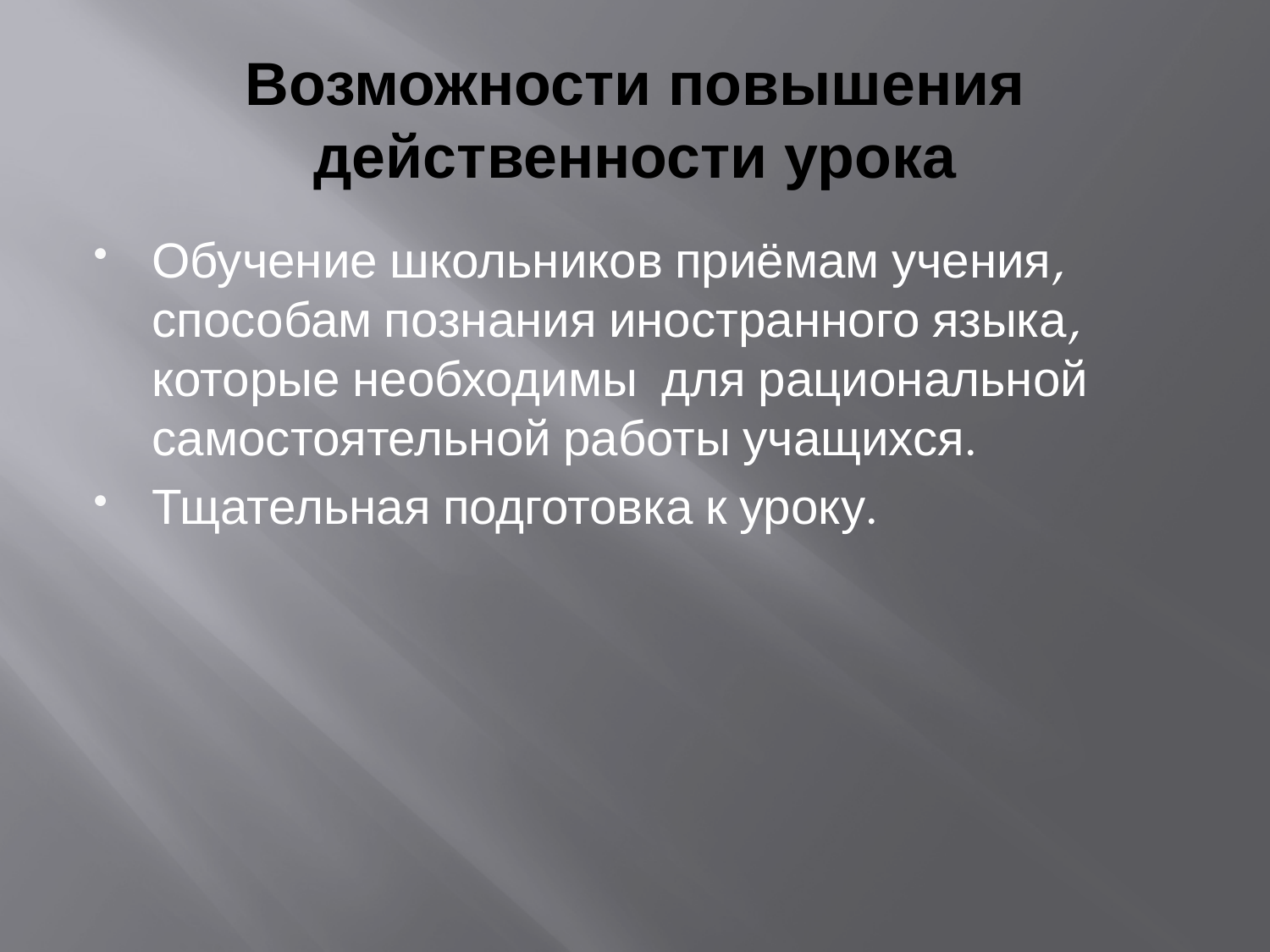

# Возможности повышения действенности урока
Обучение школьников приёмам учения, способам познания иностранного языка, которые необходимы  для рациональной самостоятельной работы учащихся.
Тщательная подготовка к уроку.